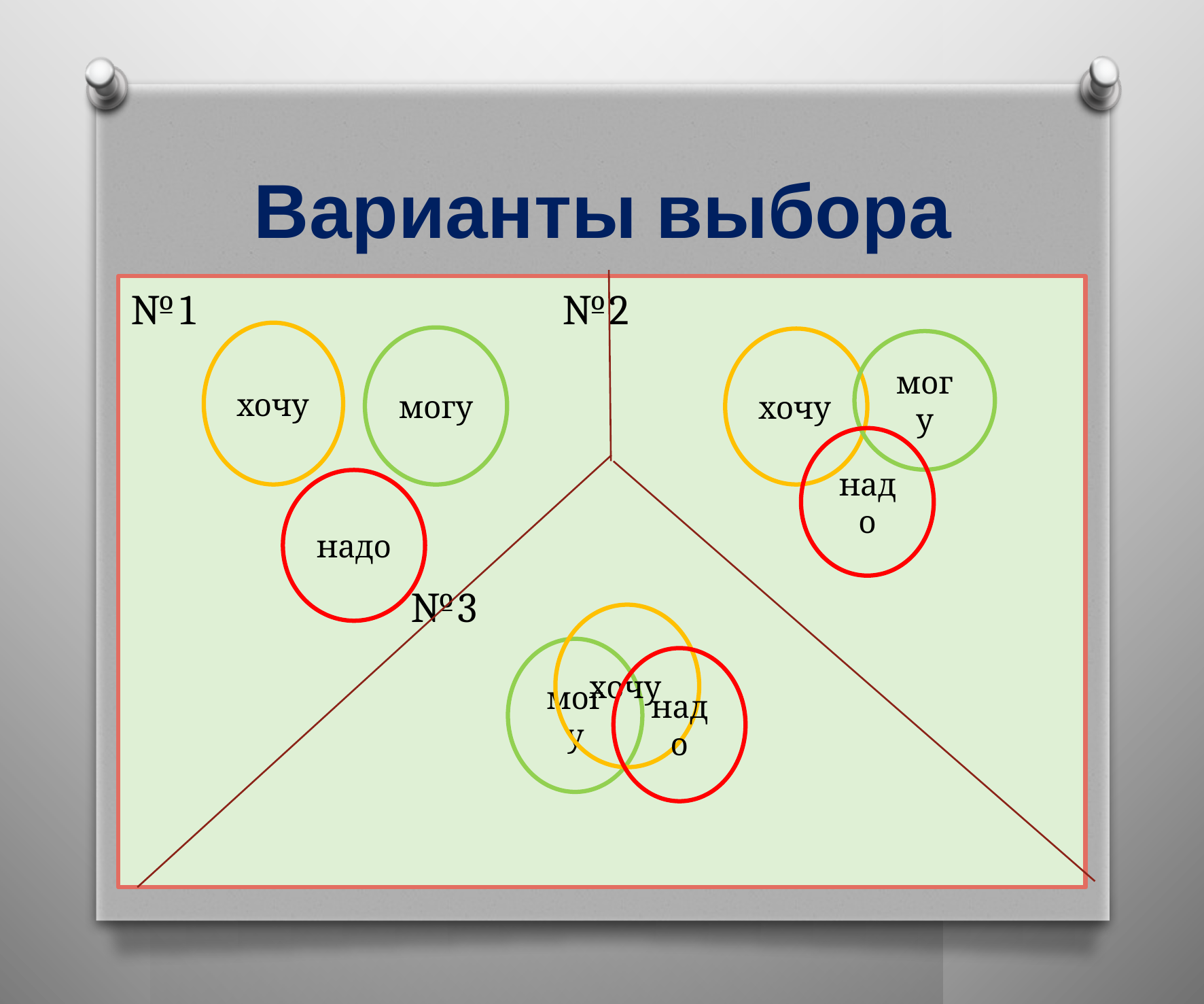

# Варианты выбора
№1                                       №2

                              №3

хочу
могу
хочу
могу
надо
надо
хочу
могу
надо